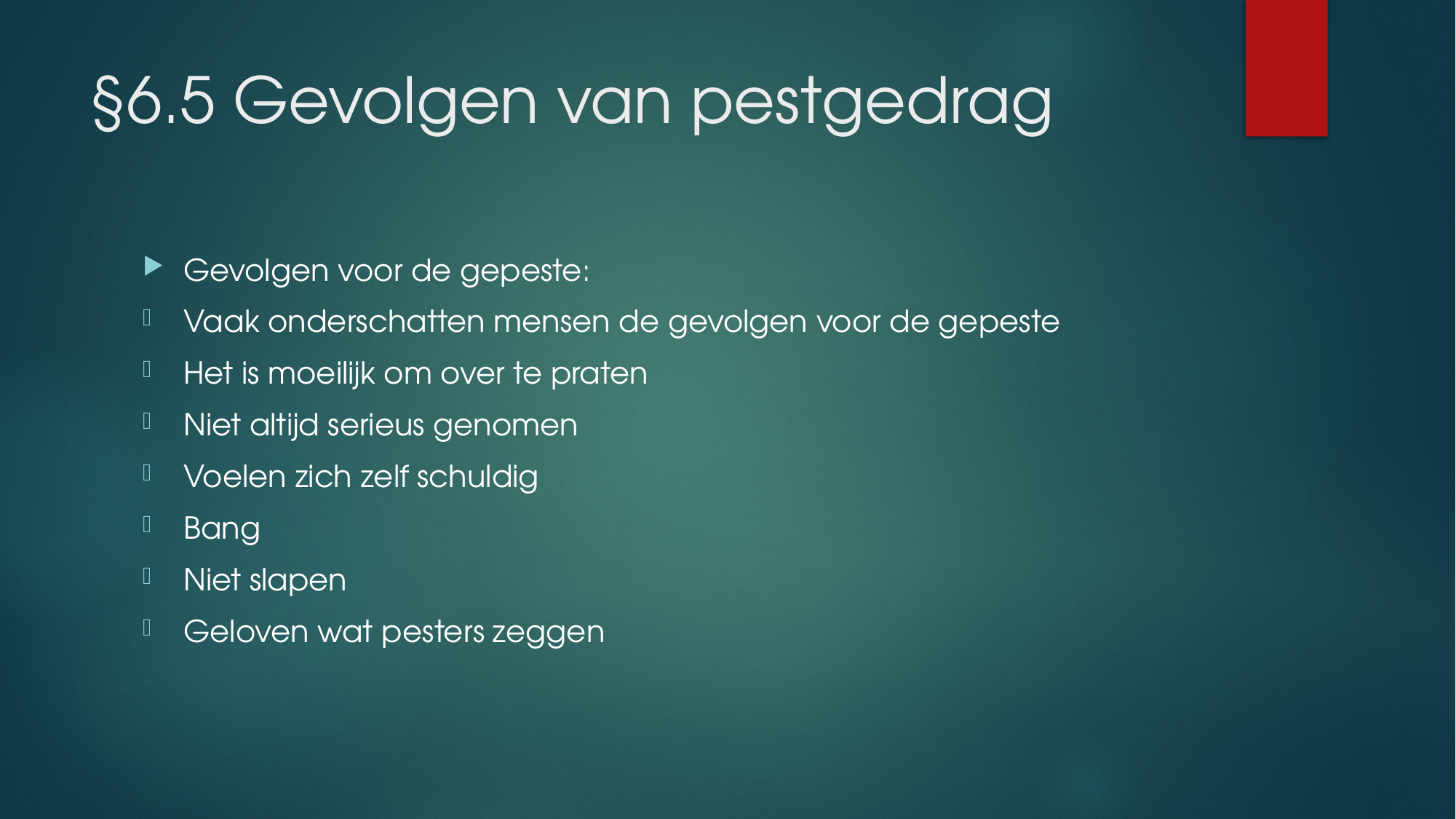

# §6.5 Gevolgen van pestgedrag
Gevolgen voor de gepeste:
Vaak onderschatten mensen de gevolgen voor de gepeste
Het is moeilijk om over te praten
Niet altijd serieus genomen
Voelen zich zelf schuldig
Bang
Niet slapen
Geloven wat pesters zeggen